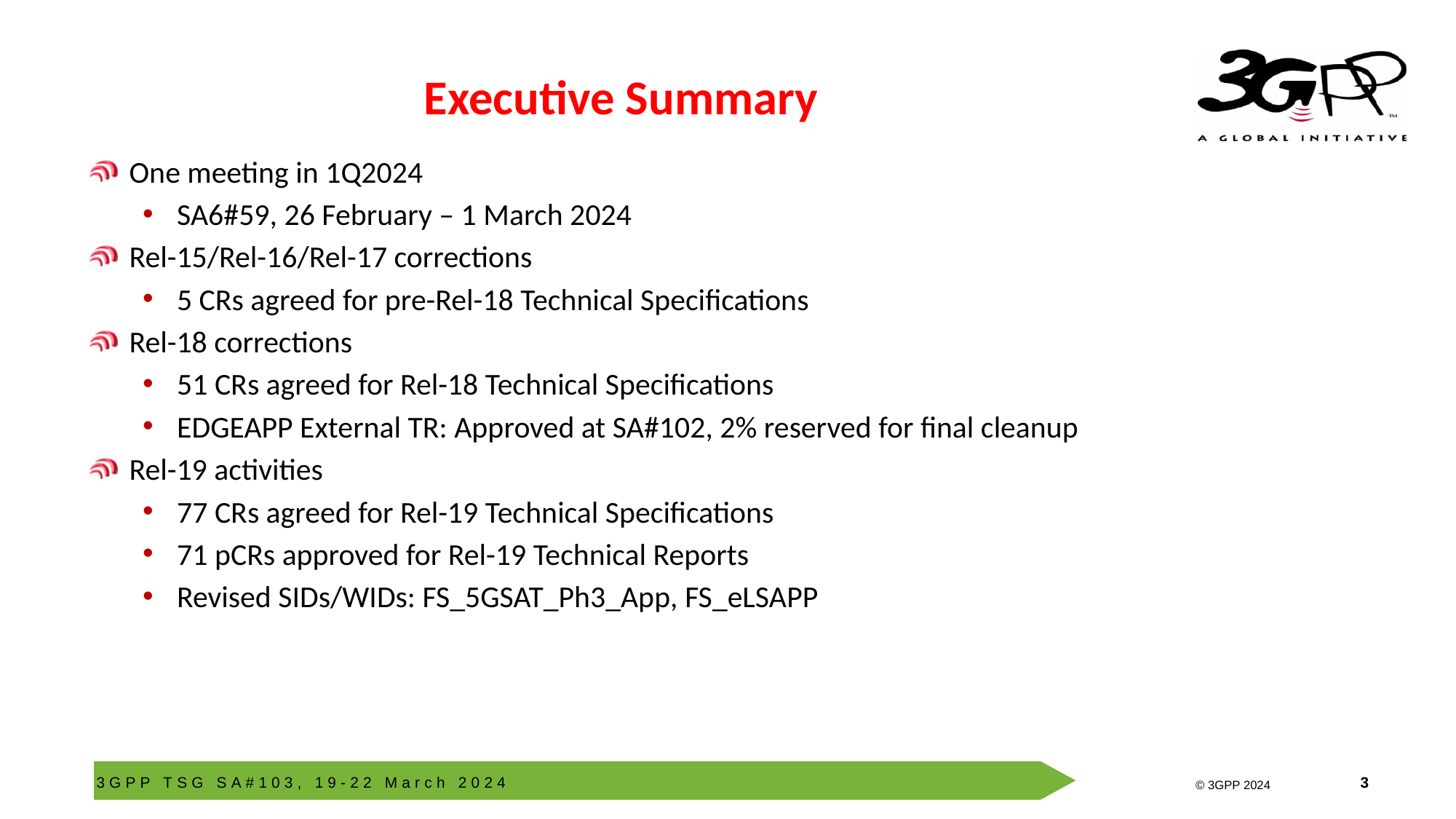

# Executive Summary
One meeting in 1Q2024
SA6#59, 26 February – 1 March 2024
Rel-15/Rel-16/Rel-17 corrections
5 CRs agreed for pre-Rel-18 Technical Specifications
Rel-18 corrections
51 CRs agreed for Rel-18 Technical Specifications
EDGEAPP External TR: Approved at SA#102, 2% reserved for final cleanup
Rel-19 activities
77 CRs agreed for Rel-19 Technical Specifications
71 pCRs approved for Rel-19 Technical Reports
Revised SIDs/WIDs: FS_5GSAT_Ph3_App, FS_eLSAPP